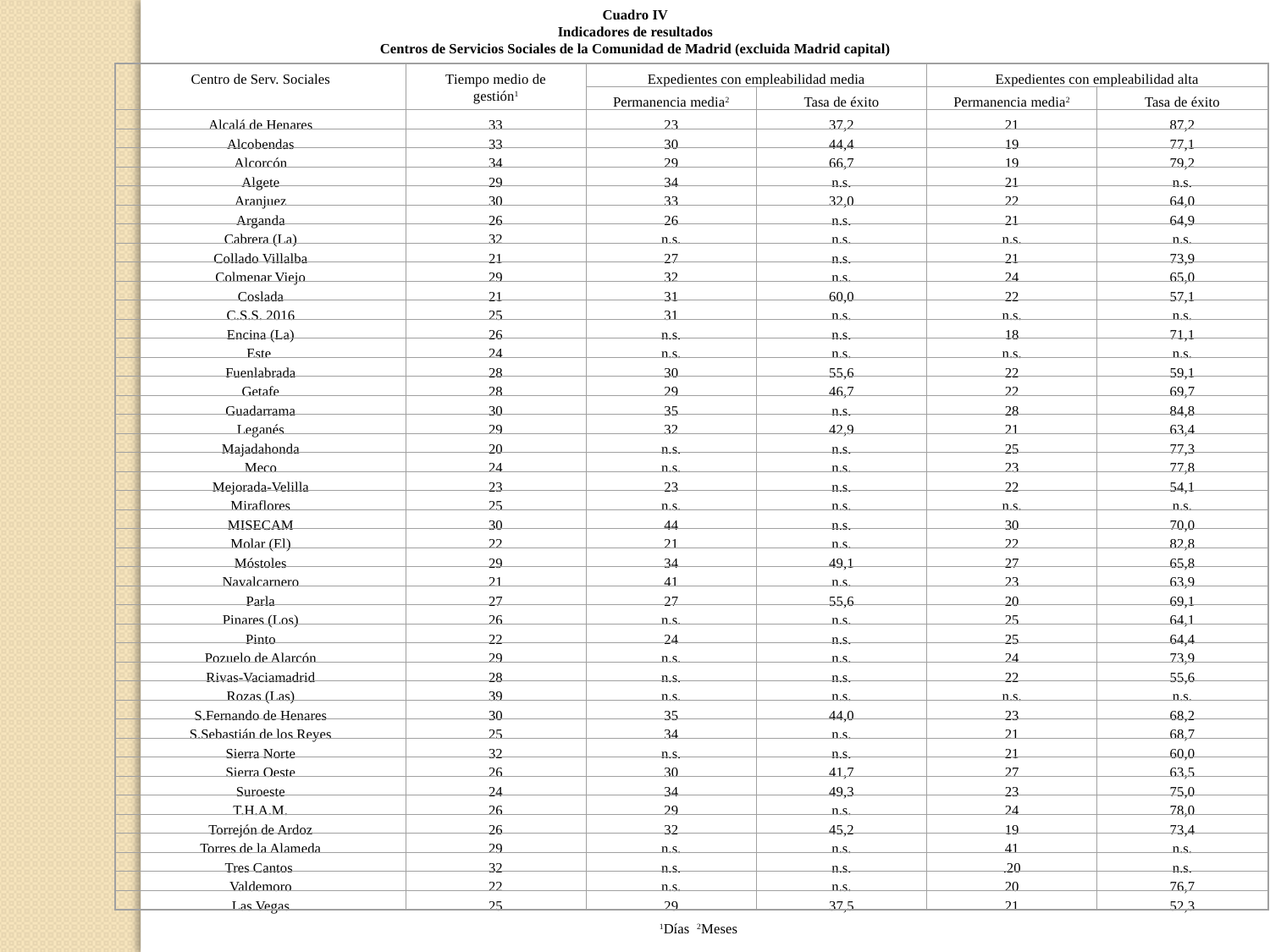

Cuadro IV
Indicadores de resultados
Centros de Servicios Sociales de la Comunidad de Madrid (excluida Madrid capital)

Centro de Serv. Sociales

Tiempo medio de gestión1

Expedientes con empleabilidad media

Expedientes con empleabilidad alta

Permanencia media2

Tasa de éxito

Permanencia media2

Tasa de éxito

Alcalá de Henares

33

23

37,2

21

87,2

Alcobendas

33

30

44,4

19

77,1

Alcorcón

34

29

66,7

19

79,2

Algete

29

34

n.s.

21

n.s.

Aranjuez

30

33

32,0

22

64,0

Arganda

26

26

n.s.

21

64,9

Cabrera (La)

32

n.s.

n.s.

n.s.

n.s.

Collado Villalba

21

27

n.s.

21

73,9

Colmenar Viejo

29

32

n.s.

24

65,0

Coslada

21

31

60,0

22

57,1

C.S.S. 2016

25

31

n.s.

n.s.

n.s.

Encina (La)

26

n.s.

n.s.

18

71,1

Este

24

n.s.

n.s.

n.s.

n.s.

Fuenlabrada

28

30

55,6

22

59,1

Getafe

28

29

46,7

22

69,7

Guadarrama

30

35

n.s.

28

84,8

Leganés

29

32

42,9

21

63,4

Majadahonda

20

n.s.

n.s.

25

77,3

Meco

24

n.s.

n.s.

23

77,8

Mejorada-Velilla

23

23

n.s.

22

54,1

Miraflores

25

n.s.

n.s.

n.s.

n.s.

MISECAM

30

44

n.s.

30

70,0

Molar (El)

22

21

n.s.

22

82,8

Móstoles

29

34

49,1

27

65,8

Navalcarnero

21

41

n.s.

23

63,9

Parla

27

27

55,6

20

69,1

Pinares (Los)

26

n.s.

n.s.

25

64,1

Pinto

22

24

n.s.

25

64,4

Pozuelo de Alarcón

29

n.s.

n.s.

24

73,9

Rivas-Vaciamadrid

28

n.s.

n.s.

22

55,6

Rozas (Las)

39

n.s.

n.s.

n.s.

n.s.

S.Fernando de Henares

30

35

44,0

23

68,2

S.Sebastián de los Reyes

25

34

n.s.

21

68,7

Sierra Norte

32

n.s.

n.s.

21

60,0

Sierra Oeste

26

30

41,7

27

63,5

Suroeste

24

34

49,3

23

75,0

T.H.A.M.

26

29

n.s.

24

78,0

Torrejón de Ardoz

26

32

45,2

19

73,4

Torres de la Alameda

29

n.s.

n.s.

41

n.s.

Tres Cantos

32

n.s.

n.s.

.20

n.s.

Valdemoro

22

n.s.

n.s.

20

76,7

Las Vegas

25

29

37,5

21

52,3

1Días  2Meses